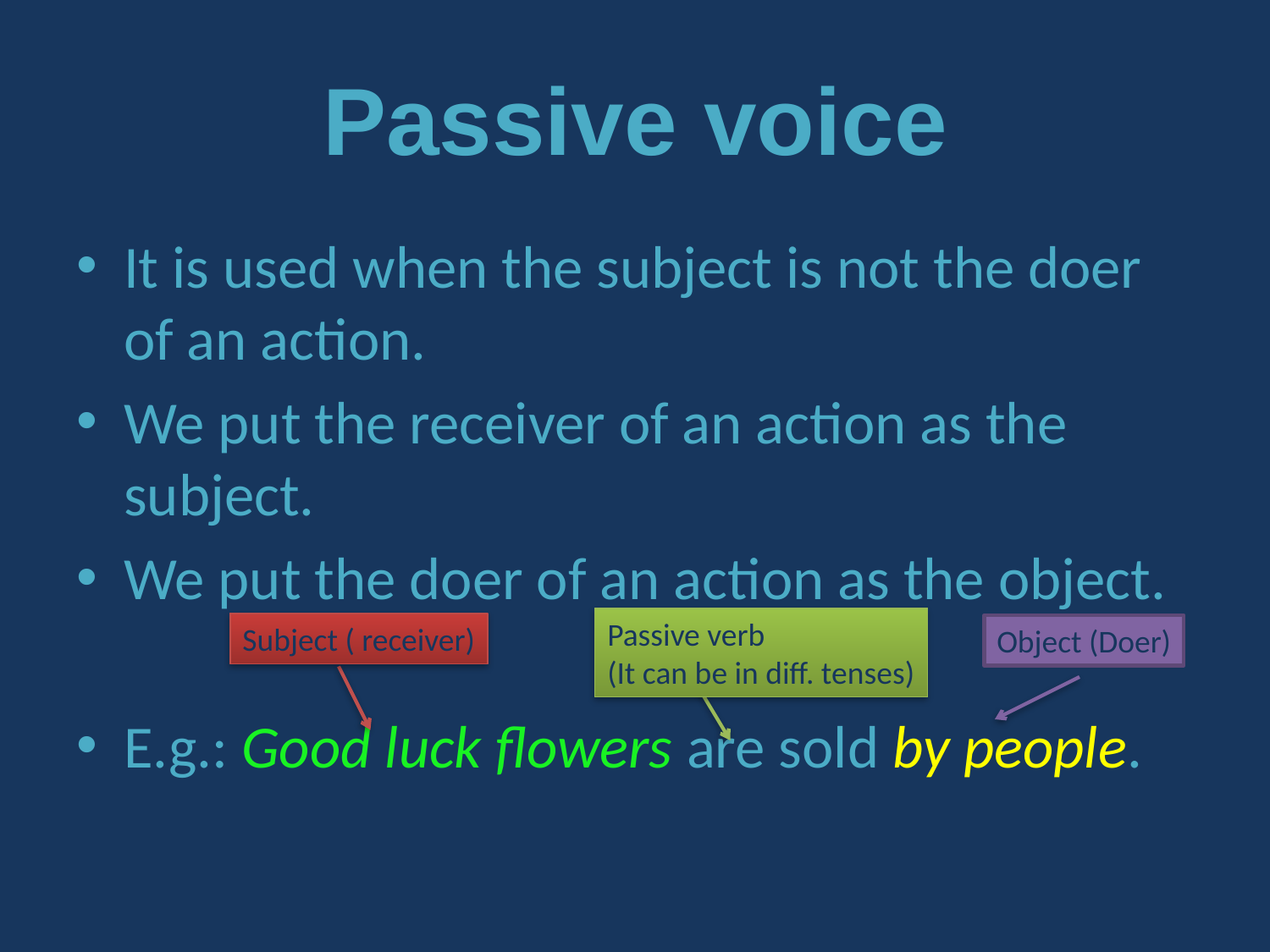

# Passive voice
It is used when the subject is not the doer of an action.
We put the receiver of an action as the subject.
We put the doer of an action as the object.

E.g.: Good luck flowers are sold by people.
Passive verb
(It can be in diff. tenses)
Subject ( receiver)
Object (Doer)